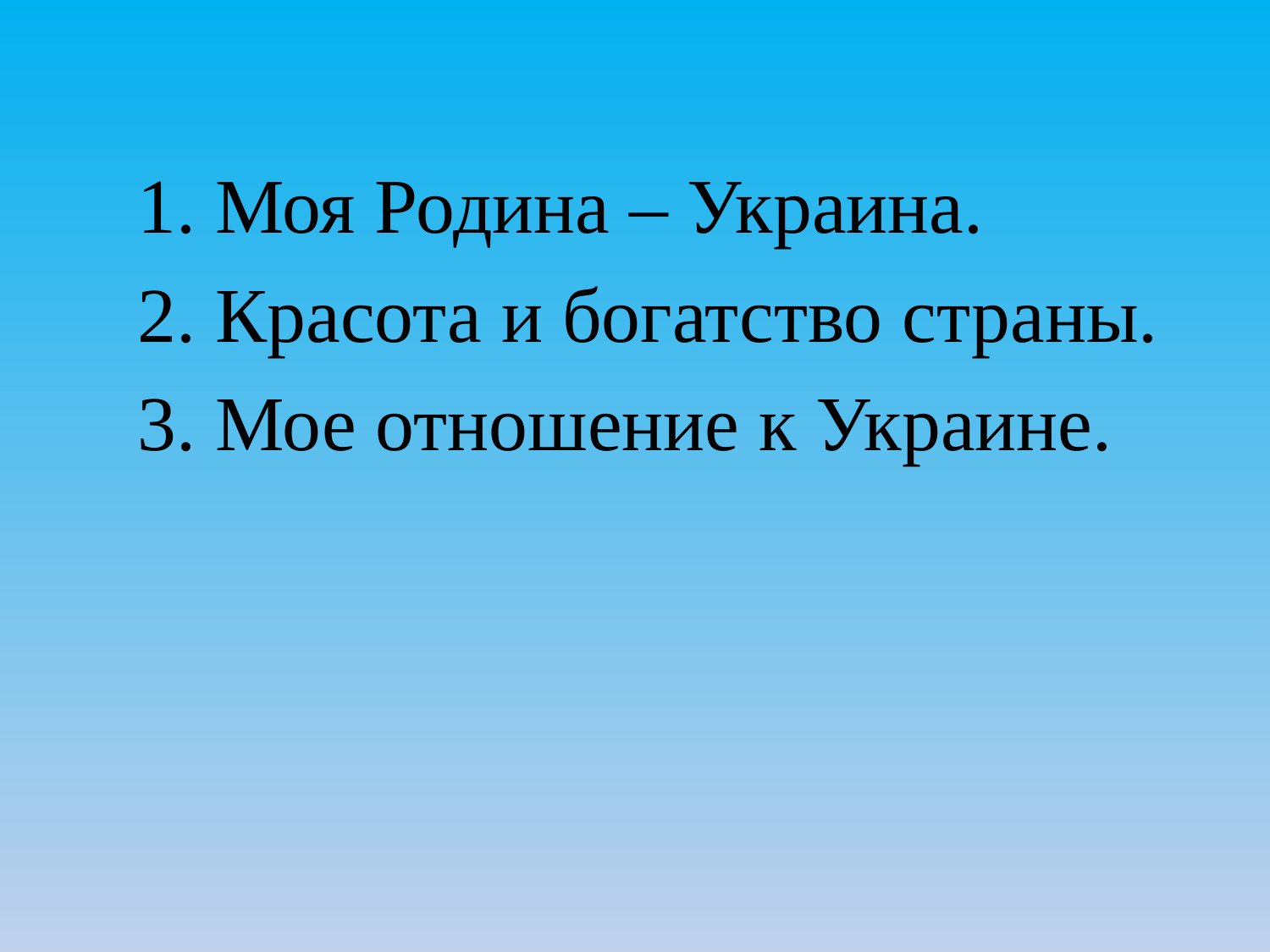

1. Моя Родина – Украина.
2. Красота и богатство страны.
3. Мое отношение к Украине.